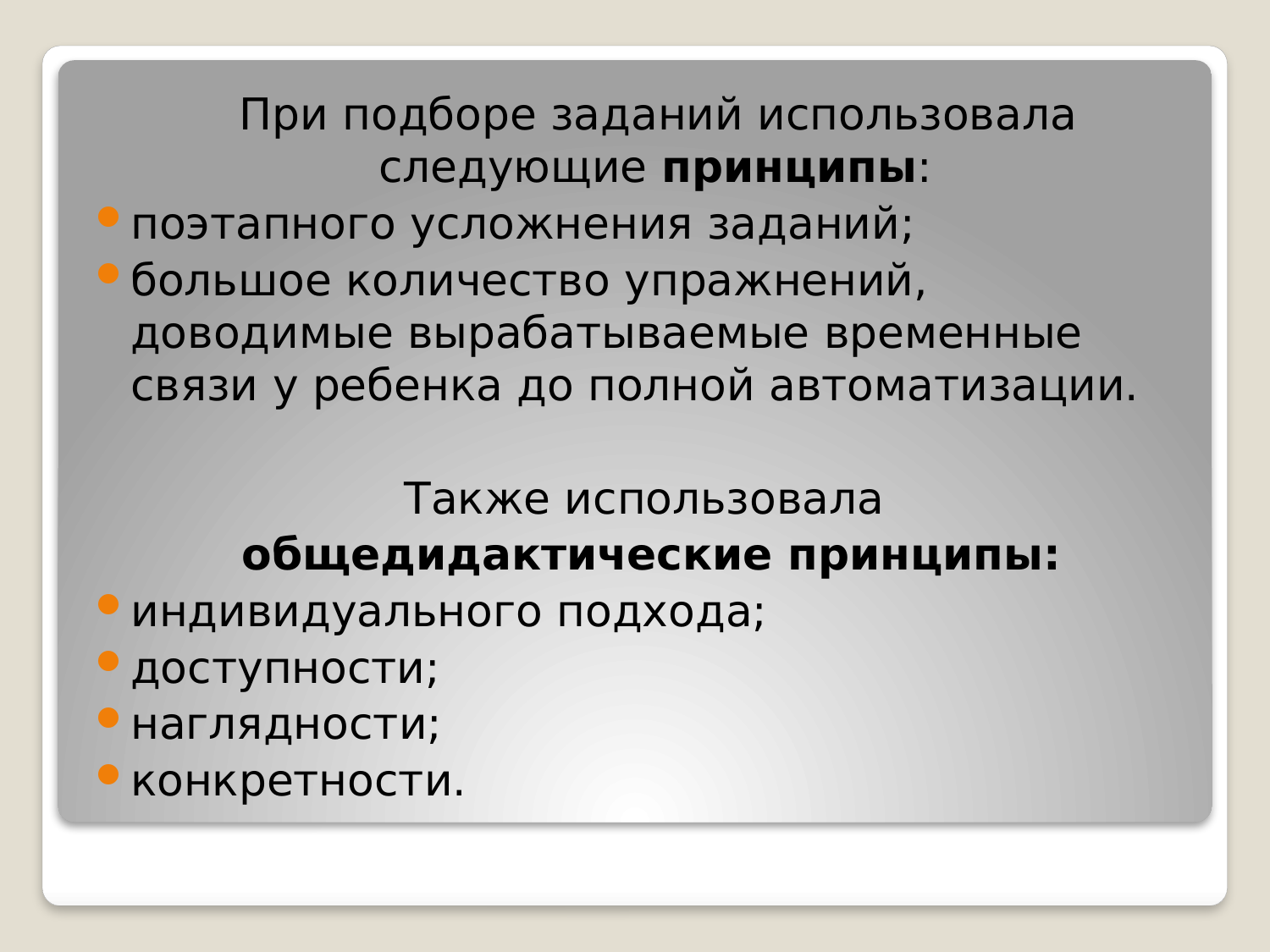

При подборе заданий использовала следующие принципы:
поэтапного усложнения заданий;
большое количество упражнений, доводимые вырабатываемые временные связи у ребенка до полной автоматизации.

Также использовала
 общедидактические принципы:
индивидуального подхода;
доступности;
наглядности;
конкретности.